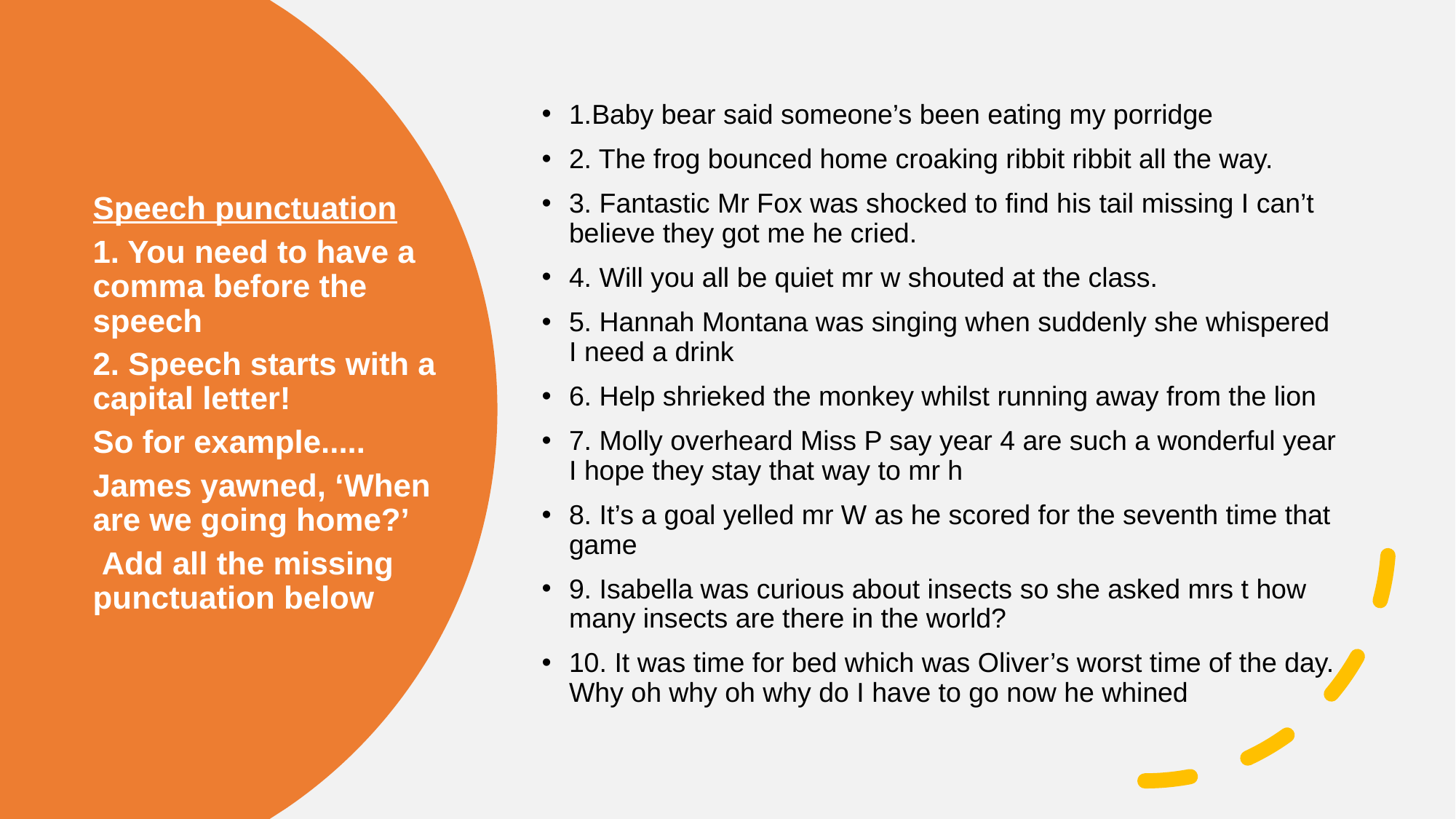

1.Baby bear said someone’s been eating my porridge
2. The frog bounced home croaking ribbit ribbit all the way.
3. Fantastic Mr Fox was shocked to find his tail missing I can’t believe they got me he cried.
4. Will you all be quiet mr w shouted at the class.
5. Hannah Montana was singing when suddenly she whispered I need a drink
6. Help shrieked the monkey whilst running away from the lion
7. Molly overheard Miss P say year 4 are such a wonderful year I hope they stay that way to mr h
8. It’s a goal yelled mr W as he scored for the seventh time that game
9. Isabella was curious about insects so she asked mrs t how many insects are there in the world?
10. It was time for bed which was Oliver’s worst time of the day. Why oh why oh why do I have to go now he whined
Speech punctuation
1. You need to have a comma before the speech
2. Speech starts with a capital letter!
So for example.....
James yawned, ‘When are we going home?’
 Add all the missing punctuation below